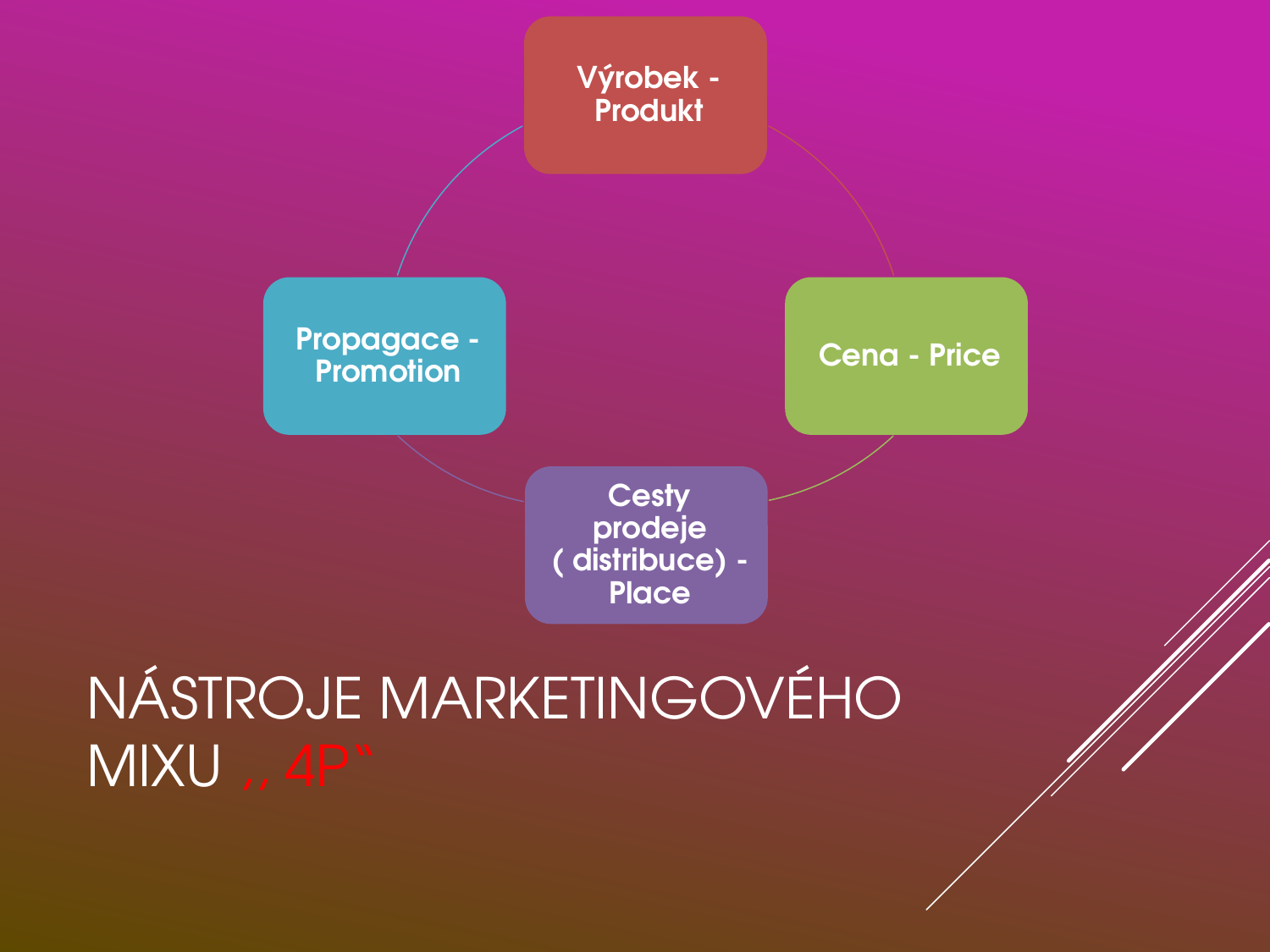

Výrobek - Produkt
Cena - Price
Cesty prodeje ( distribuce) - Place
Propagace - Promotion
# Nástroje marketingového mixu ,, 4P“